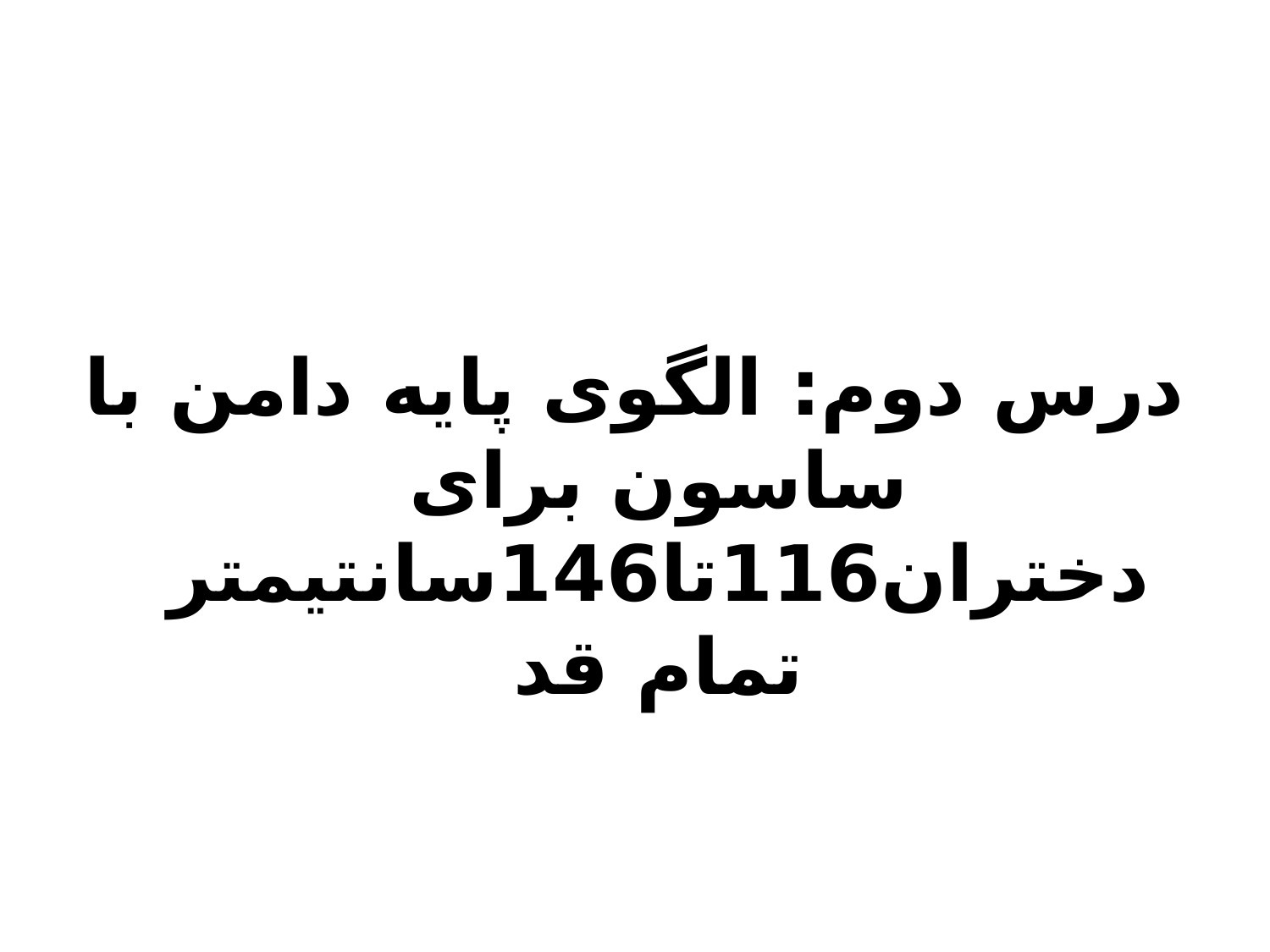

درس دوم: الگوی پایه دامن با ساسون برای دختران116تا146سانتیمتر تمام قد